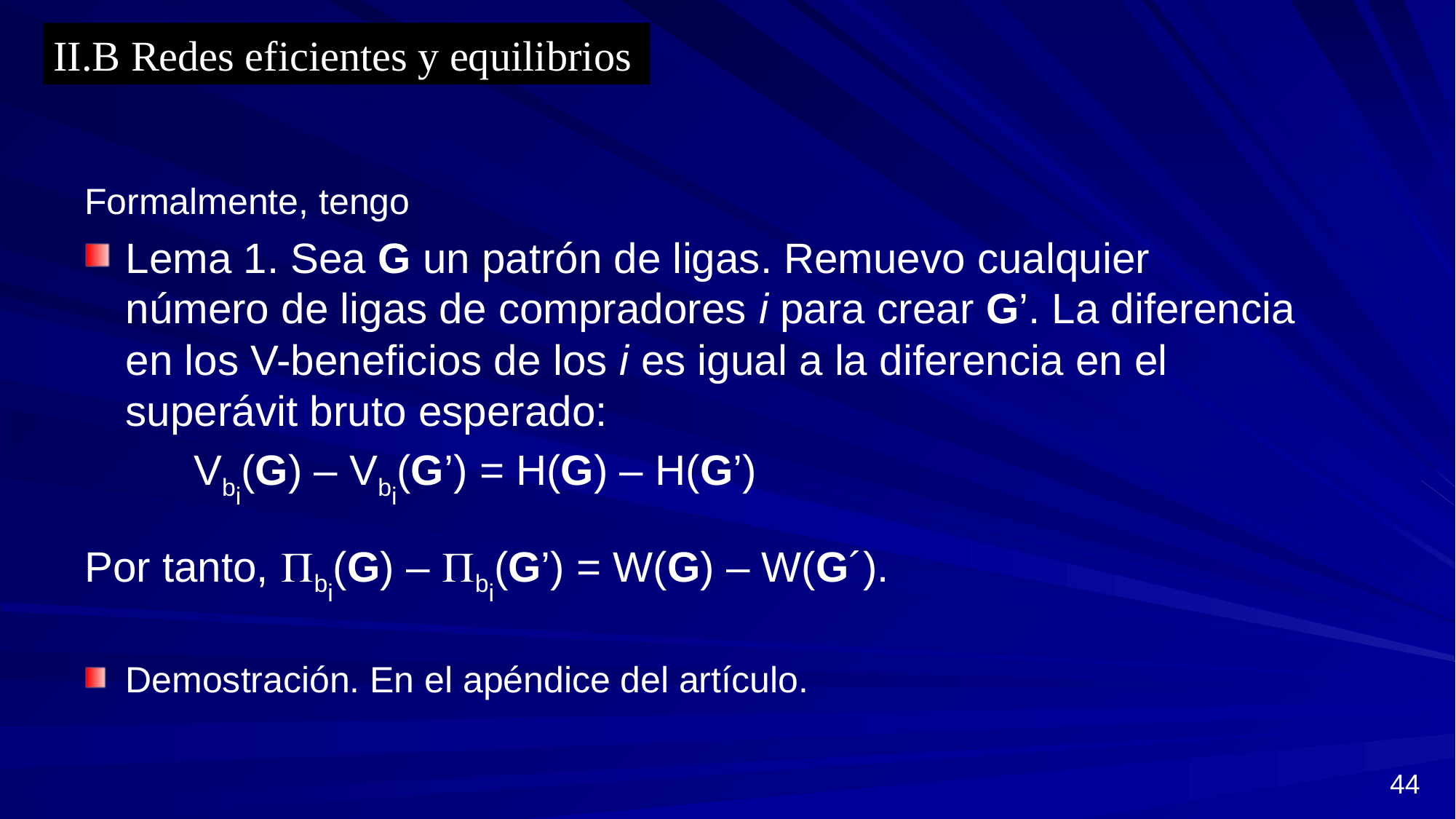

II.B Redes eficientes y equilibrios
Formalmente, tengo
Lema 1. Sea G un patrón de ligas. Remuevo cualquier número de ligas de compradores i para crear G’. La diferencia en los V-beneficios de los i es igual a la diferencia en el superávit bruto esperado:
	Vbi(G) – Vbi(G’) = H(G) – H(G’)

Por tanto, Πbi(G) – Πbi(G’) = W(G) – W(G´).

Demostración. En el apéndice del artículo.
44